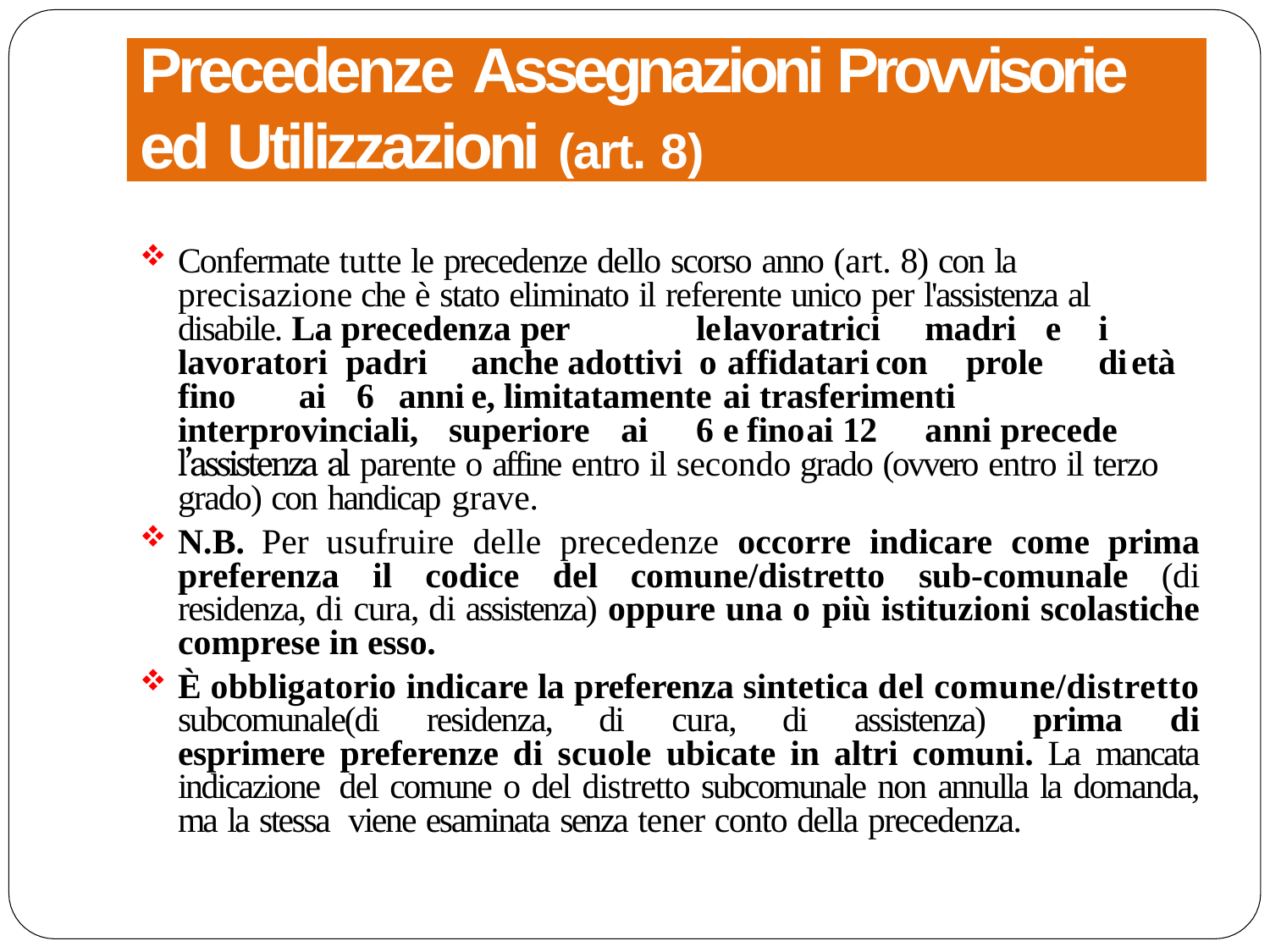

Precedenze Assegnazioni Provvisorie
ed Utilizzazioni (art. 8)
Confermate tutte le precedenze dello scorso anno (art. 8) con la precisazione che è stato eliminato il referente unico per l'assistenza al disabile. La precedenza per		le	lavoratrici	madri	e	i	lavoratori	padri		anche adottivi		o affidatari	con	prole		di	età	fino	ai		6	anni	e, limitatamente	ai trasferimenti		interprovinciali,	superiore	ai	6	e fino	ai	12	anni precede l’assistenza al parente o affine entro il secondo grado (ovvero entro il terzo grado) con handicap grave.
N.B. Per usufruire  delle  precedenze  occorre  indicare  come  prima preferenza  il  codice  del  comune/distretto  sub-comunale  (di residenza, di cura, di assistenza) oppure una o più istituzioni scolastiche comprese in esso.
È obbligatorio indicare la preferenza sintetica del comune/distretto subcomunale(di residenza, di cura, di assistenza) prima di esprimere preferenze di scuole ubicate in altri comuni. La mancata indicazione del comune o del distretto subcomunale non annulla la domanda, ma la stessa viene esaminata senza tener conto della precedenza.